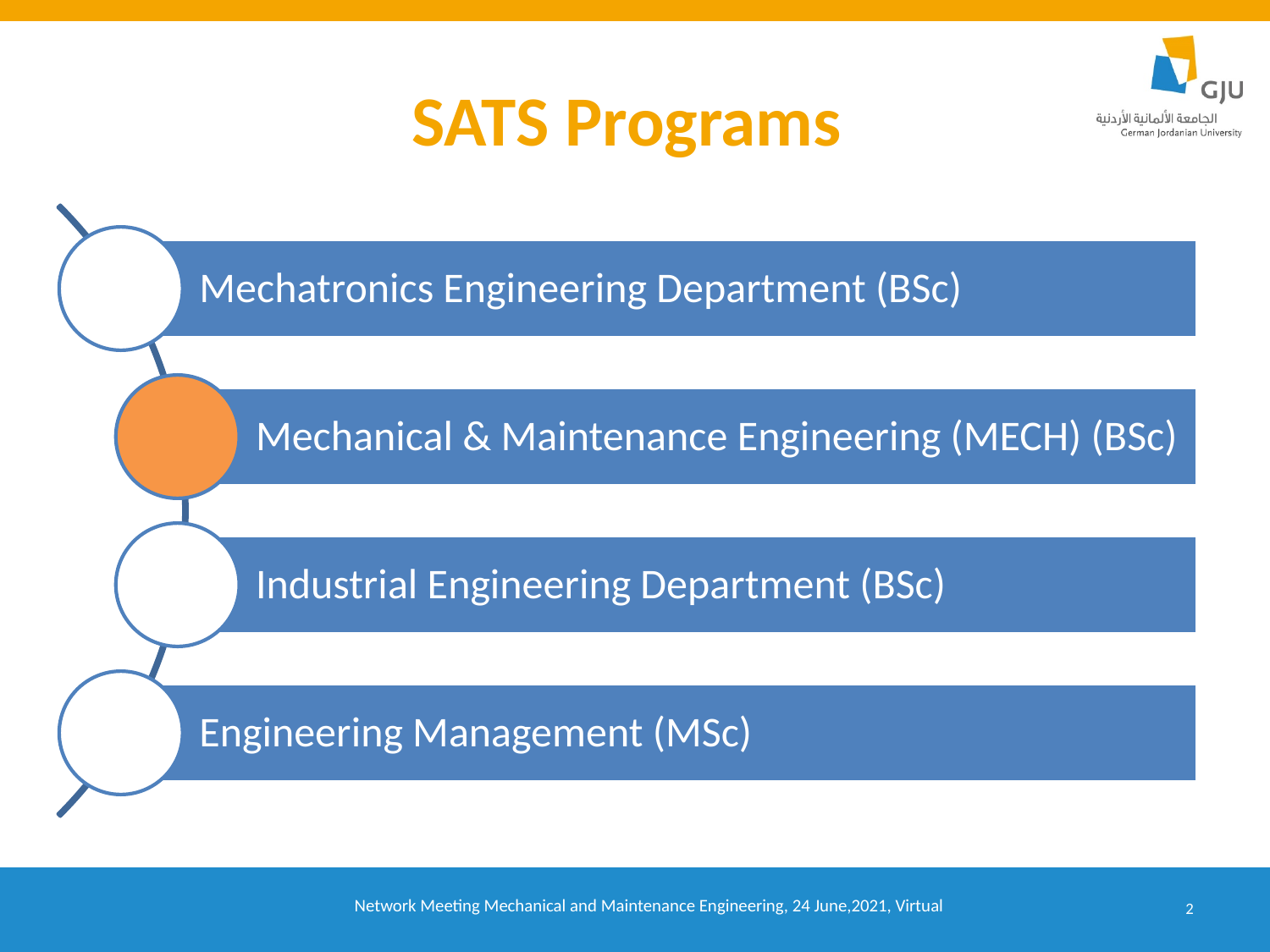

# SATS Programs
Mechatronics Engineering Department (BSc)
Mechanical & Maintenance Engineering (MECH) (BSc)
Industrial Engineering Department (BSc)
Engineering Management (MSc)
2
Network Meeting Mechanical and Maintenance Engineering, 24 June,2021, Virtual